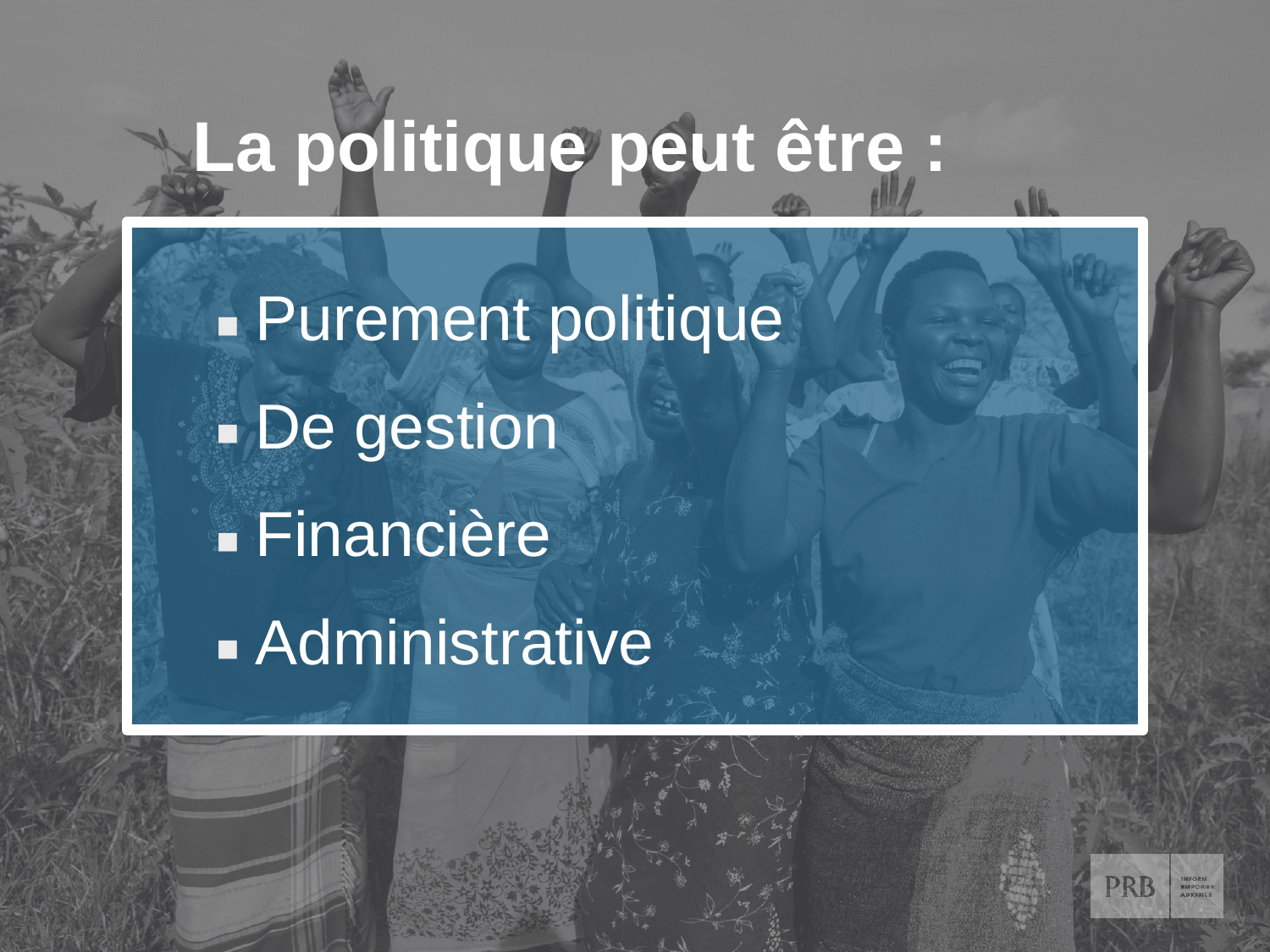

La politique peut être :
Purement politique
De gestion
Financière
Administrative